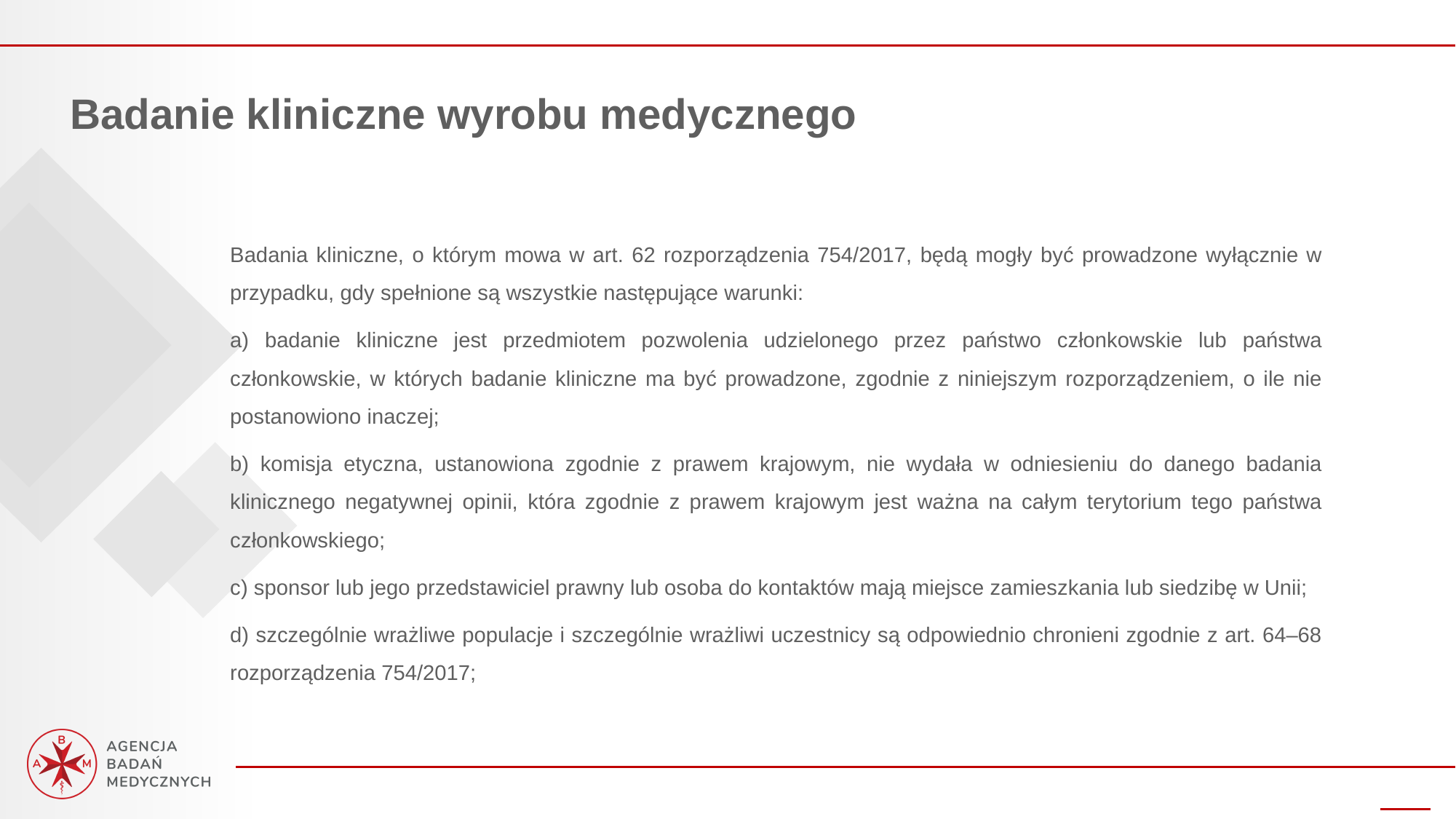

Badanie kliniczne wyrobu medycznego

Badania kliniczne, o którym mowa w art. 62 rozporządzenia 754/2017, będą mogły być prowadzone wyłącznie w przypadku, gdy spełnione są wszystkie następujące warunki:
a) badanie kliniczne jest przedmiotem pozwolenia udzielonego przez państwo członkowskie lub państwa członkowskie, w których badanie kliniczne ma być prowadzone, zgodnie z niniejszym rozporządzeniem, o ile nie postanowiono inaczej;
b) komisja etyczna, ustanowiona zgodnie z prawem krajowym, nie wydała w odniesieniu do danego badania klinicznego negatywnej opinii, która zgodnie z prawem krajowym jest ważna na całym terytorium tego państwa członkowskiego;
c) sponsor lub jego przedstawiciel prawny lub osoba do kontaktów mają miejsce zamieszkania lub siedzibę w Unii;
d) szczególnie wrażliwe populacje i szczególnie wrażliwi uczestnicy są odpowiednio chronieni zgodnie z art. 64–68 rozporządzenia 754/2017;